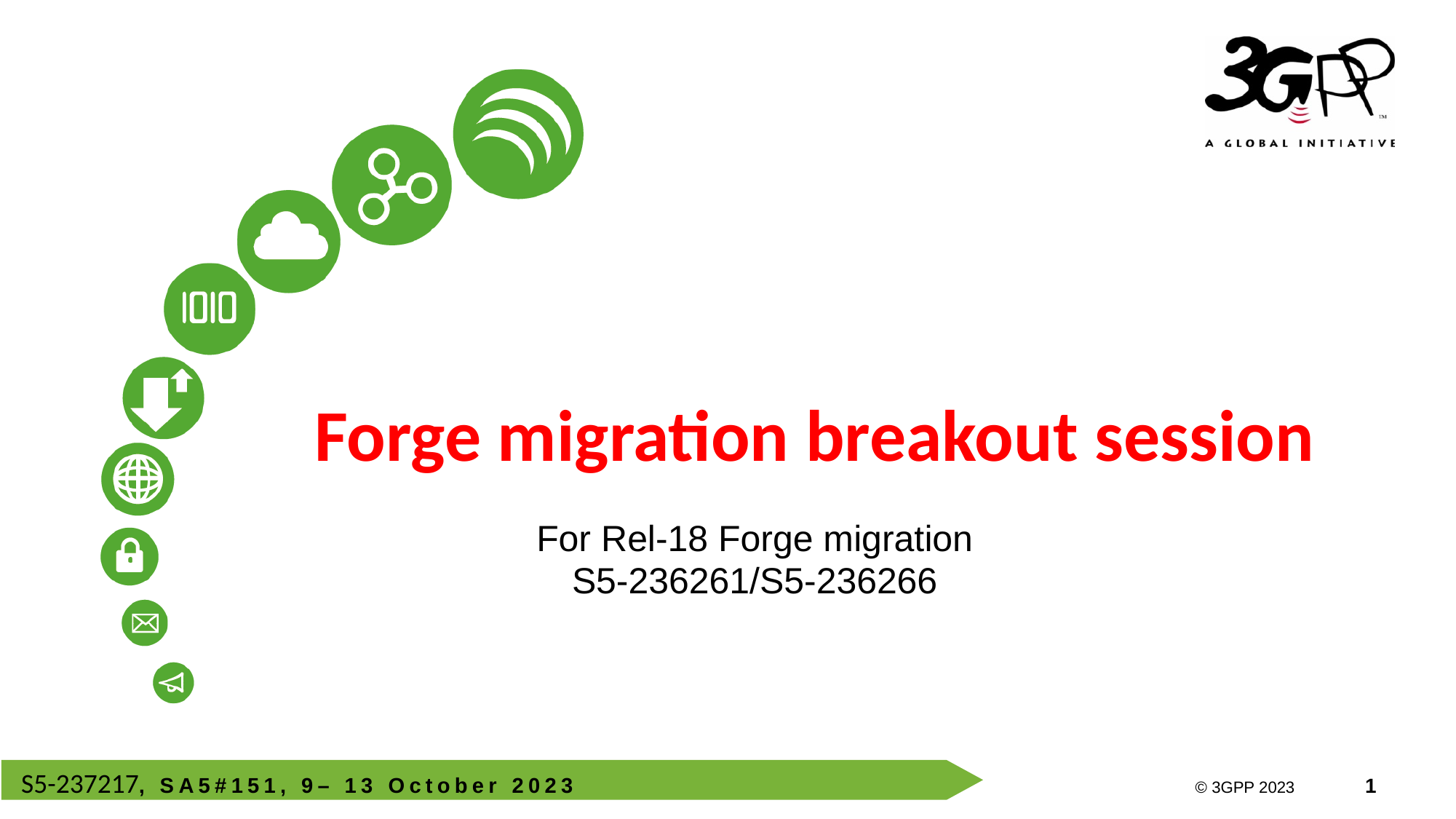

# Forge migration breakout session
For Rel-18 Forge migration
S5-236261/S5-236266